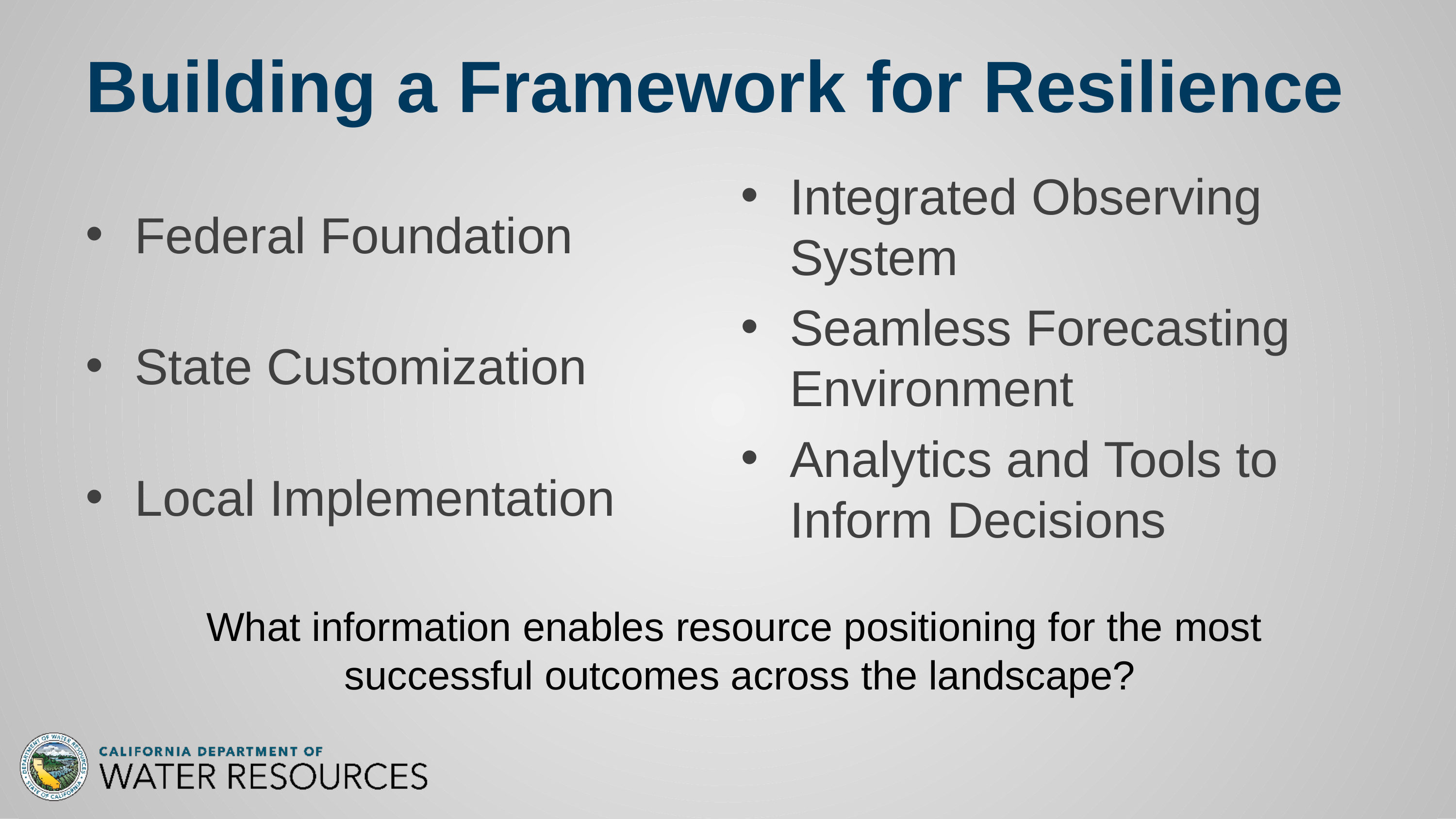

# Building a Framework for Resilience
Federal Foundation
State Customization
Local Implementation
Integrated Observing System
Seamless Forecasting Environment
Analytics and Tools to Inform Decisions
What information enables resource positioning for the most
successful outcomes across the landscape?